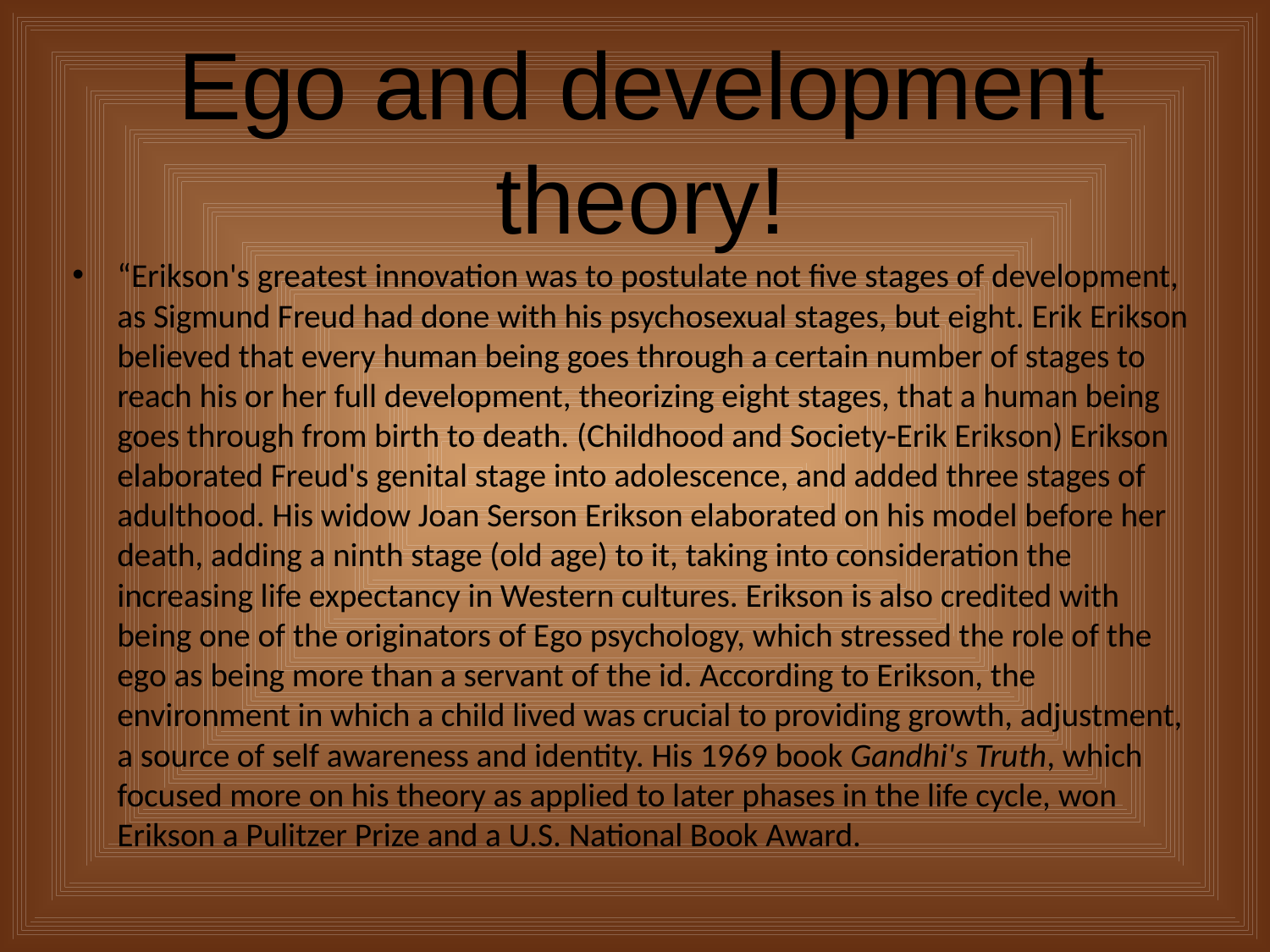

# Ego and development theory!
“Erikson's greatest innovation was to postulate not five stages of development, as Sigmund Freud had done with his psychosexual stages, but eight. Erik Erikson believed that every human being goes through a certain number of stages to reach his or her full development, theorizing eight stages, that a human being goes through from birth to death. (Childhood and Society-Erik Erikson) Erikson elaborated Freud's genital stage into adolescence, and added three stages of adulthood. His widow Joan Serson Erikson elaborated on his model before her death, adding a ninth stage (old age) to it, taking into consideration the increasing life expectancy in Western cultures. Erikson is also credited with being one of the originators of Ego psychology, which stressed the role of the ego as being more than a servant of the id. According to Erikson, the environment in which a child lived was crucial to providing growth, adjustment, a source of self awareness and identity. His 1969 book Gandhi's Truth, which focused more on his theory as applied to later phases in the life cycle, won Erikson a Pulitzer Prize and a U.S. National Book Award.